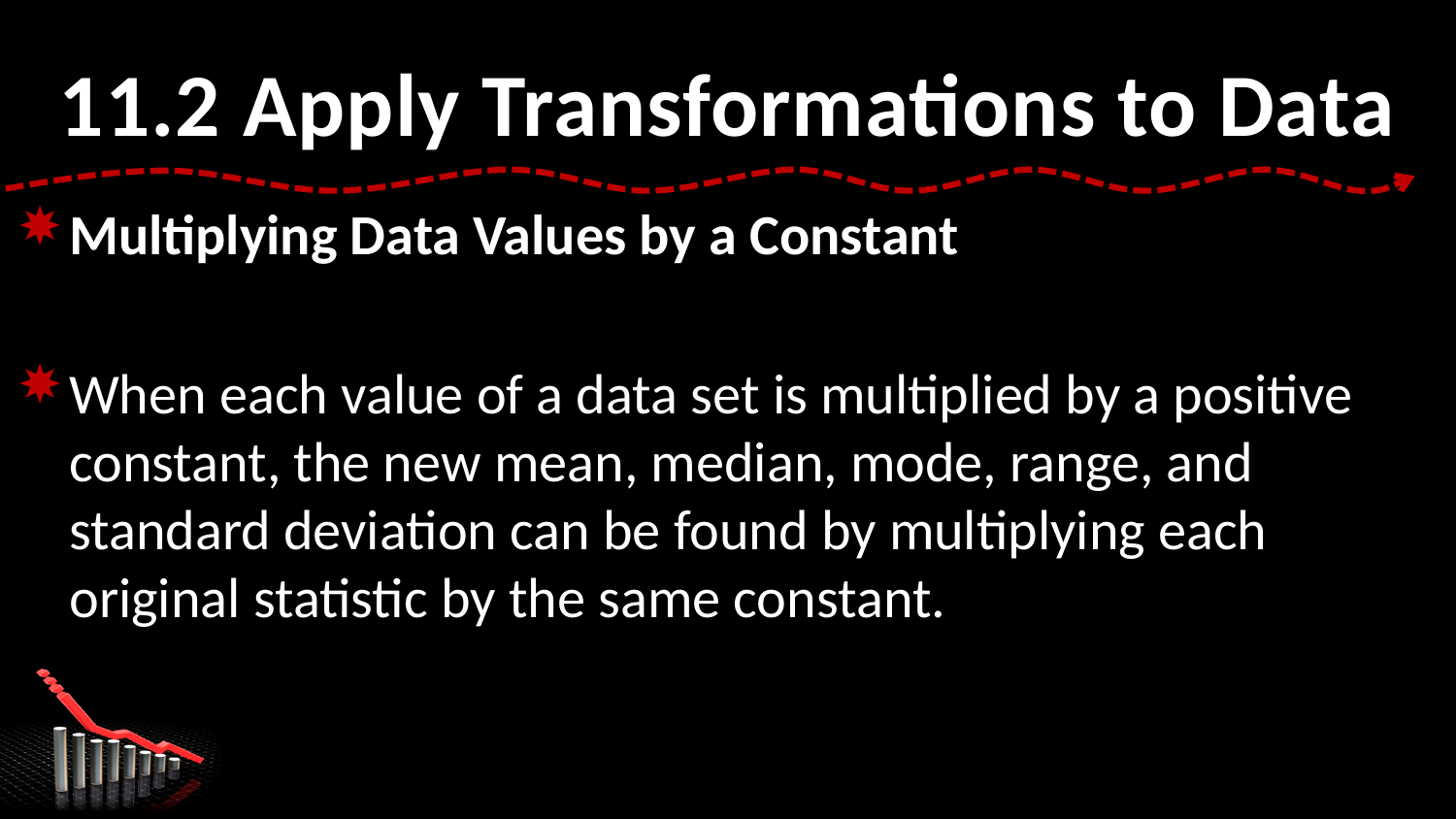

# 11.2 Apply Transformations to Data
Multiplying Data Values by a Constant

When each value of a data set is multiplied by a positive constant, the new mean, median, mode, range, and standard deviation can be found by multiplying each original statistic by the same constant.